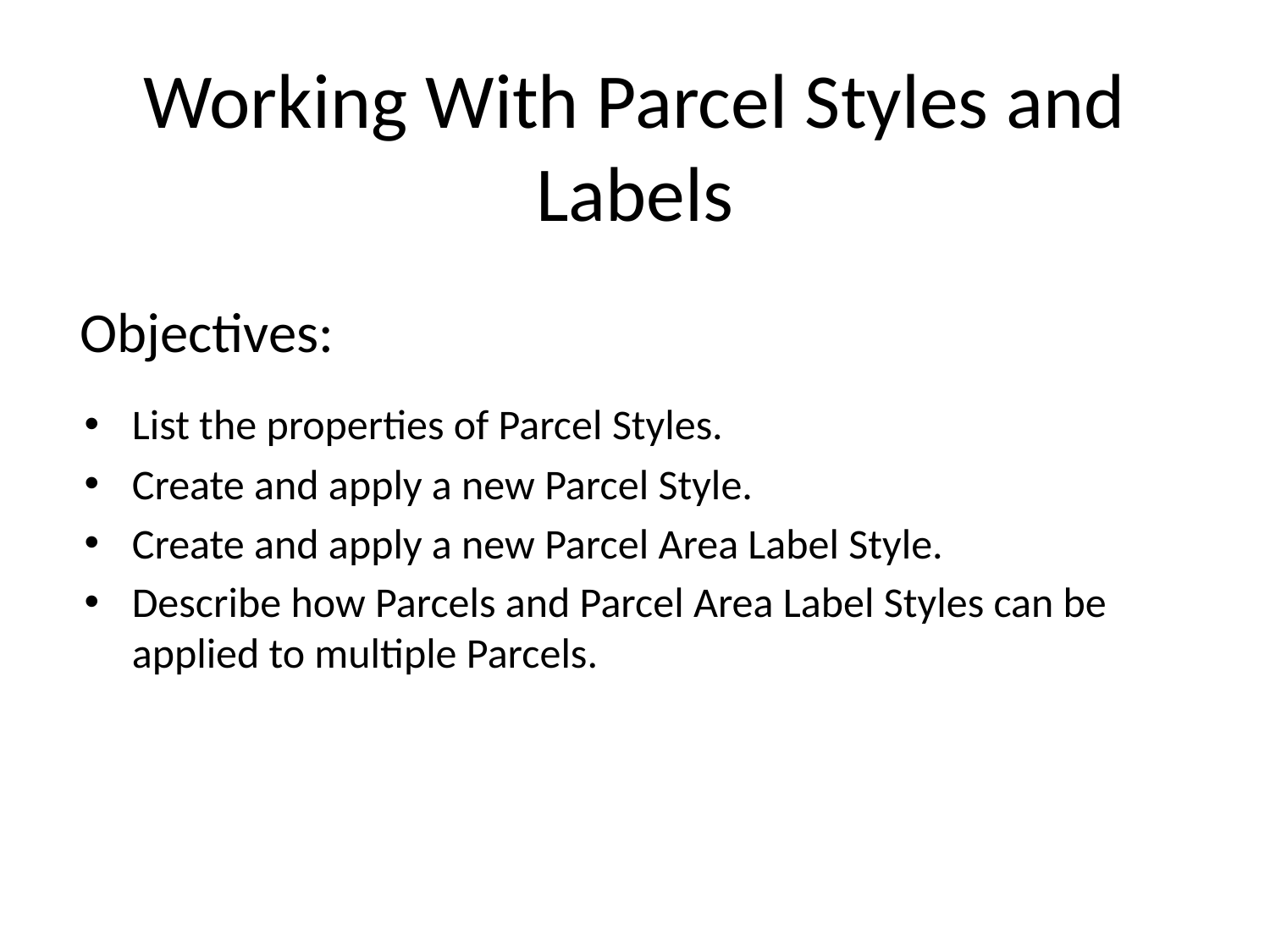

# Working With Parcel Styles and Labels
Objectives:
List the properties of Parcel Styles.
Create and apply a new Parcel Style.
Create and apply a new Parcel Area Label Style.
Describe how Parcels and Parcel Area Label Styles can be applied to multiple Parcels.